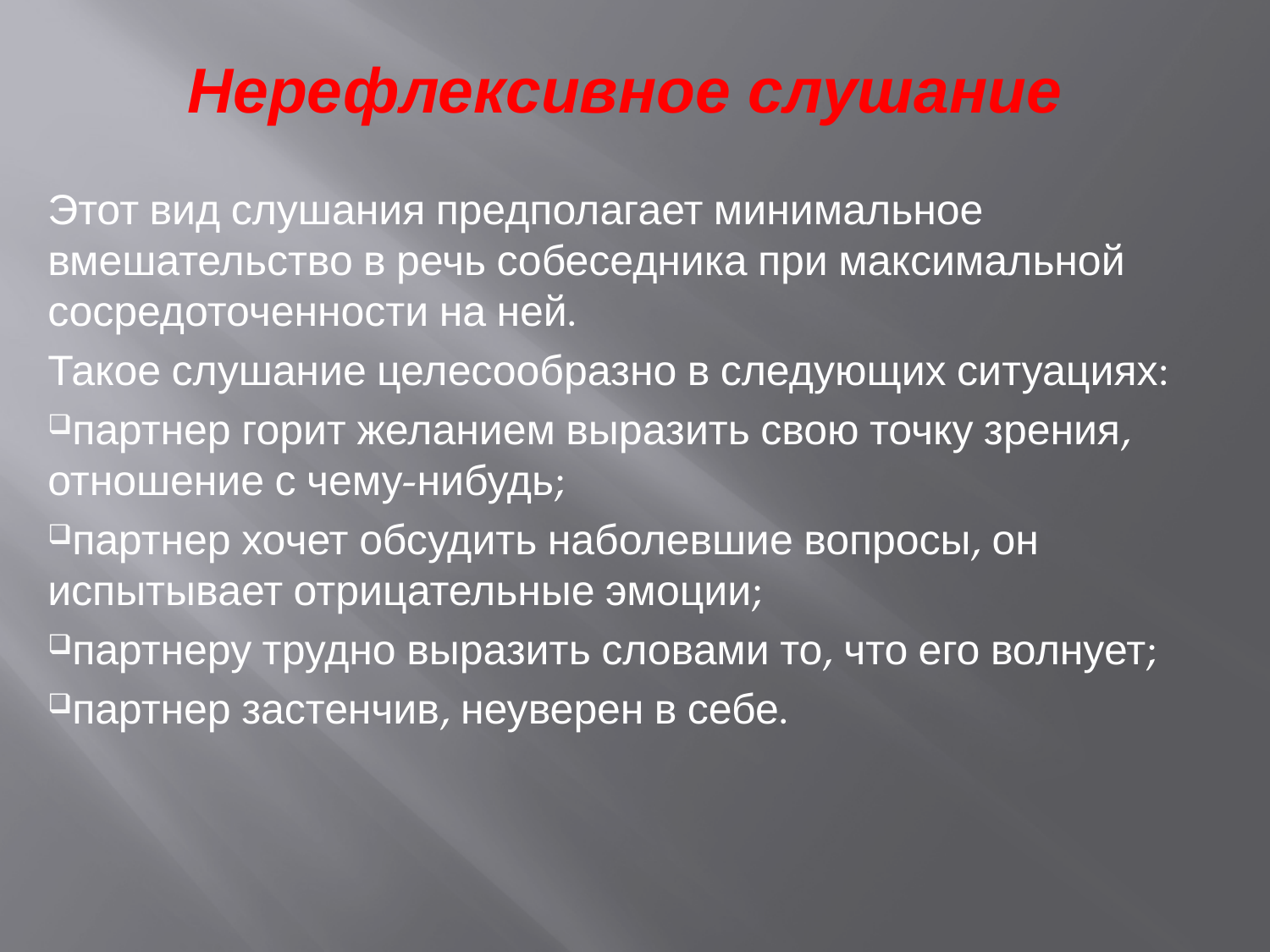

# Нерефлексивное слушание
Этот вид слушания предполагает минимальное вмешательство в речь собеседника при максимальной сосредоточенности на ней.
Такое слушание целесообразно в следующих ситуациях:
партнер горит желанием выразить свою точку зрения, отношение с чему-нибудь;
партнер хочет обсудить наболевшие вопросы, он испытывает отрицательные эмоции;
партнеру трудно выразить словами то, что его волнует;
партнер застенчив, неуверен в себе.